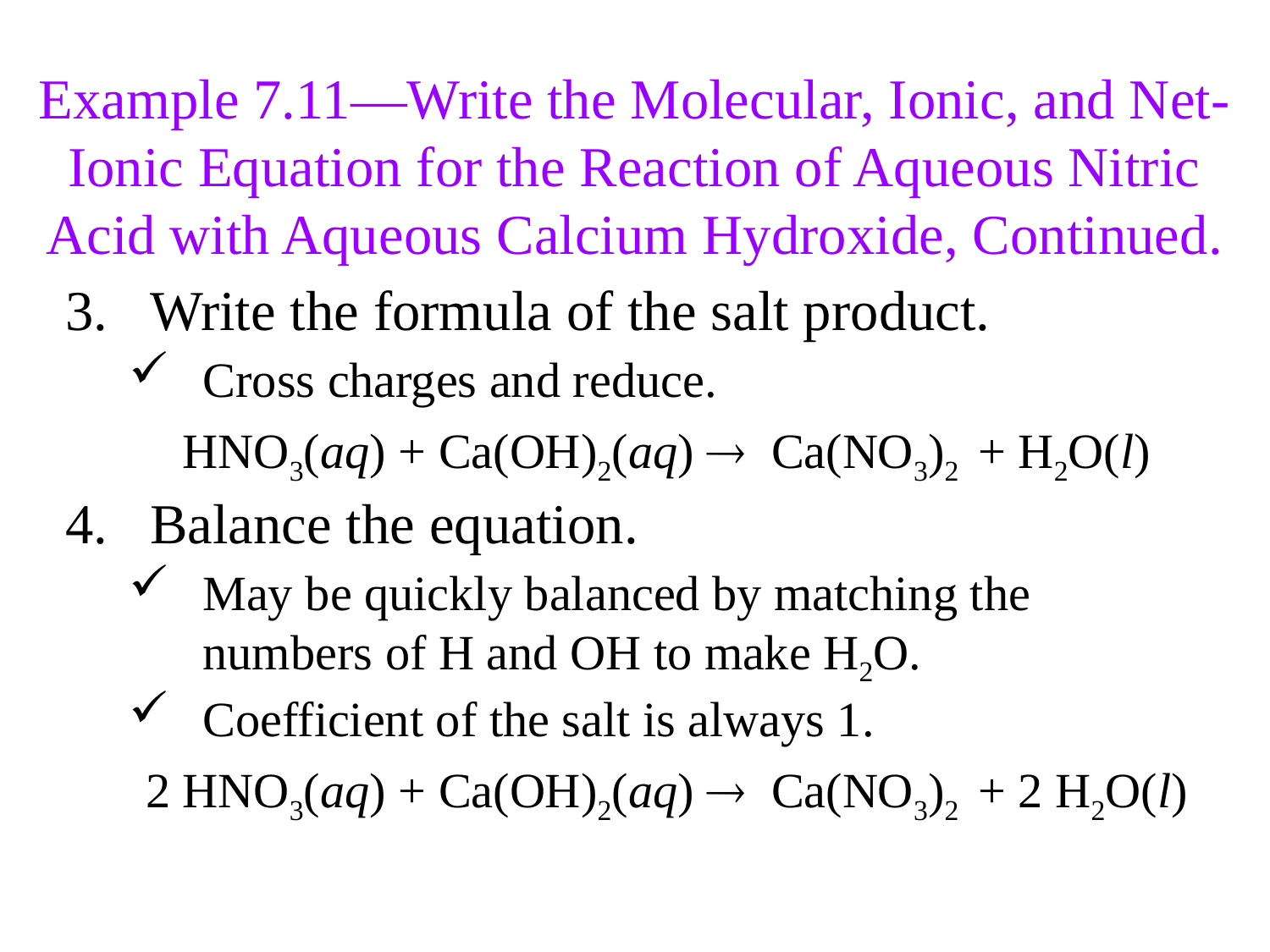

Example 7.11—Write the Molecular, Ionic, and Net-Ionic Equation for the Reaction of Aqueous Nitric Acid with Aqueous Calcium Hydroxide, Continued.
Write the formula of the salt product.
Cross charges and reduce.
HNO3(aq) + Ca(OH)2(aq) → Ca(NO3)2  + H2O(l)
Balance the equation.
May be quickly balanced by matching the numbers of H and OH to make H2O.
Coefficient of the salt is always 1.
2 HNO3(aq) + Ca(OH)2(aq) → Ca(NO3)2  + 2 H2O(l)